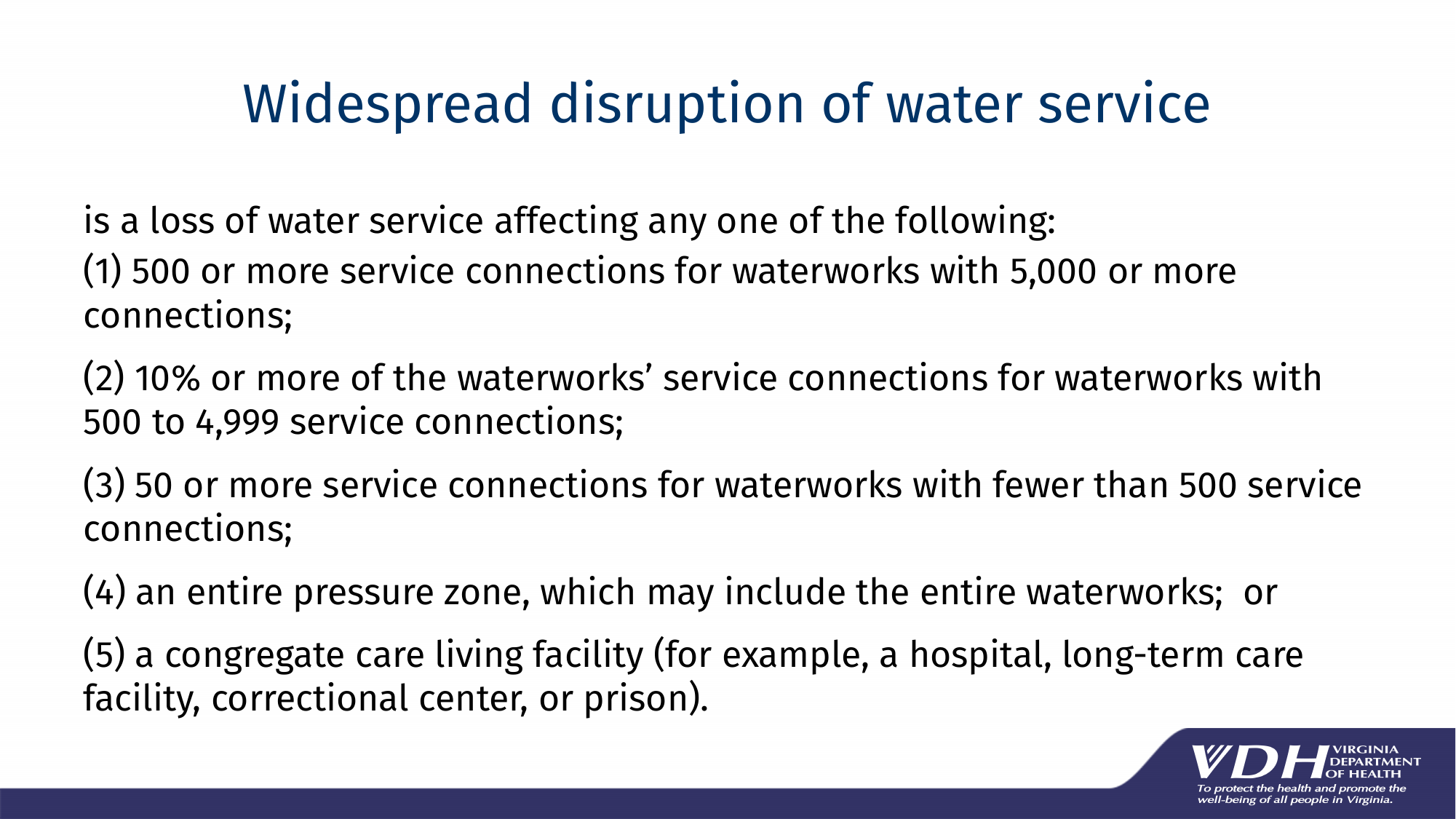

# Widespread disruption of water service
is a loss of water service affecting any one of the following:
(1) 500 or more service connections for waterworks with 5,000 or more connections;
(2) 10% or more of the waterworks’ service connections for waterworks with 500 to 4,999 service connections;
(3) 50 or more service connections for waterworks with fewer than 500 service connections;
(4) an entire pressure zone, which may include the entire waterworks;  or
(5) a congregate care living facility (for example, a hospital, long-term care facility, correctional center, or prison).